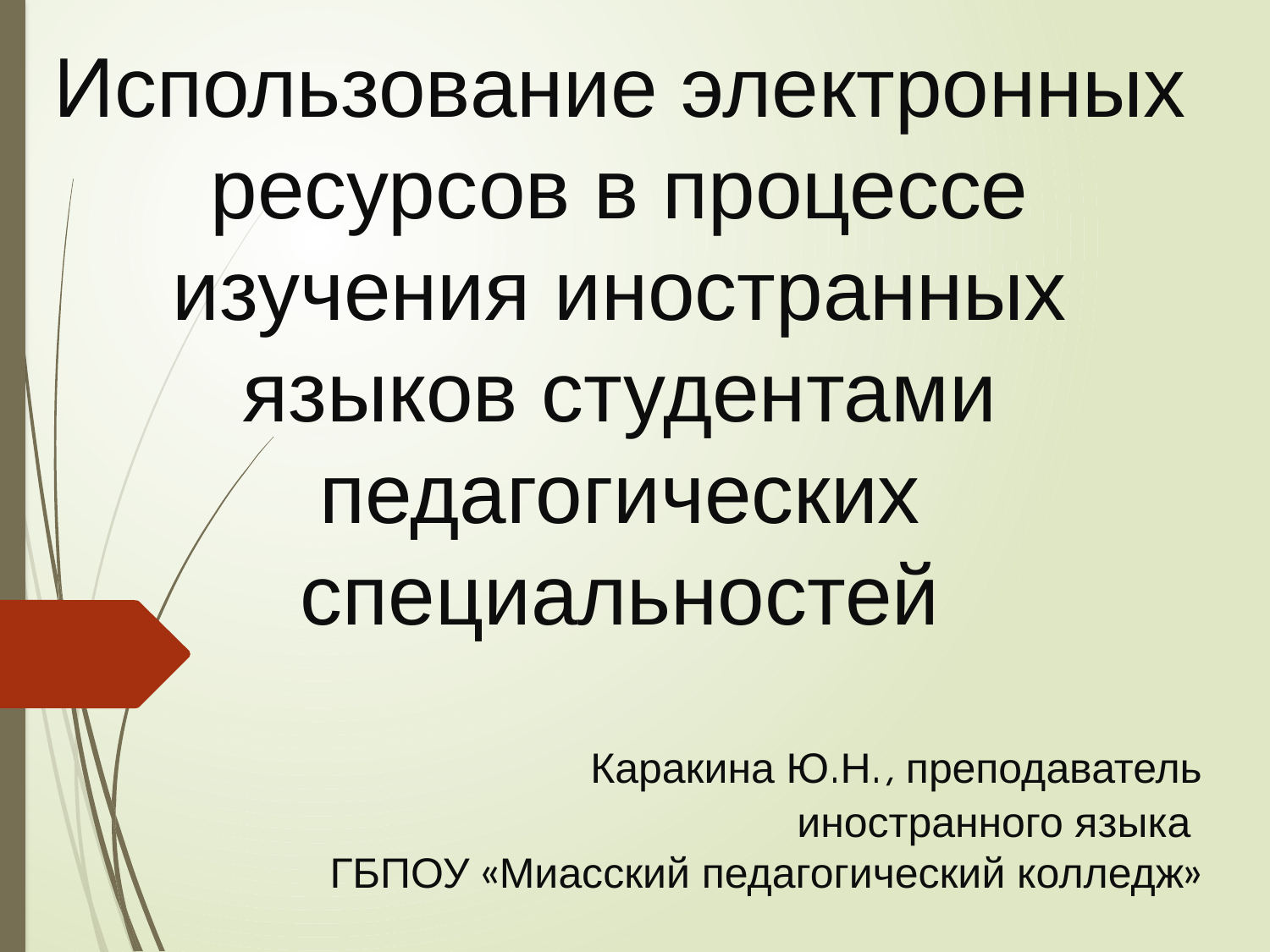

Использование электронных ресурсов в процессе изучения иностранных языков студентами педагогических специальностей

                                   Каракина Ю.Н., преподаватель иностранного языка
ГБПОУ «Миасский педагогический колледж»